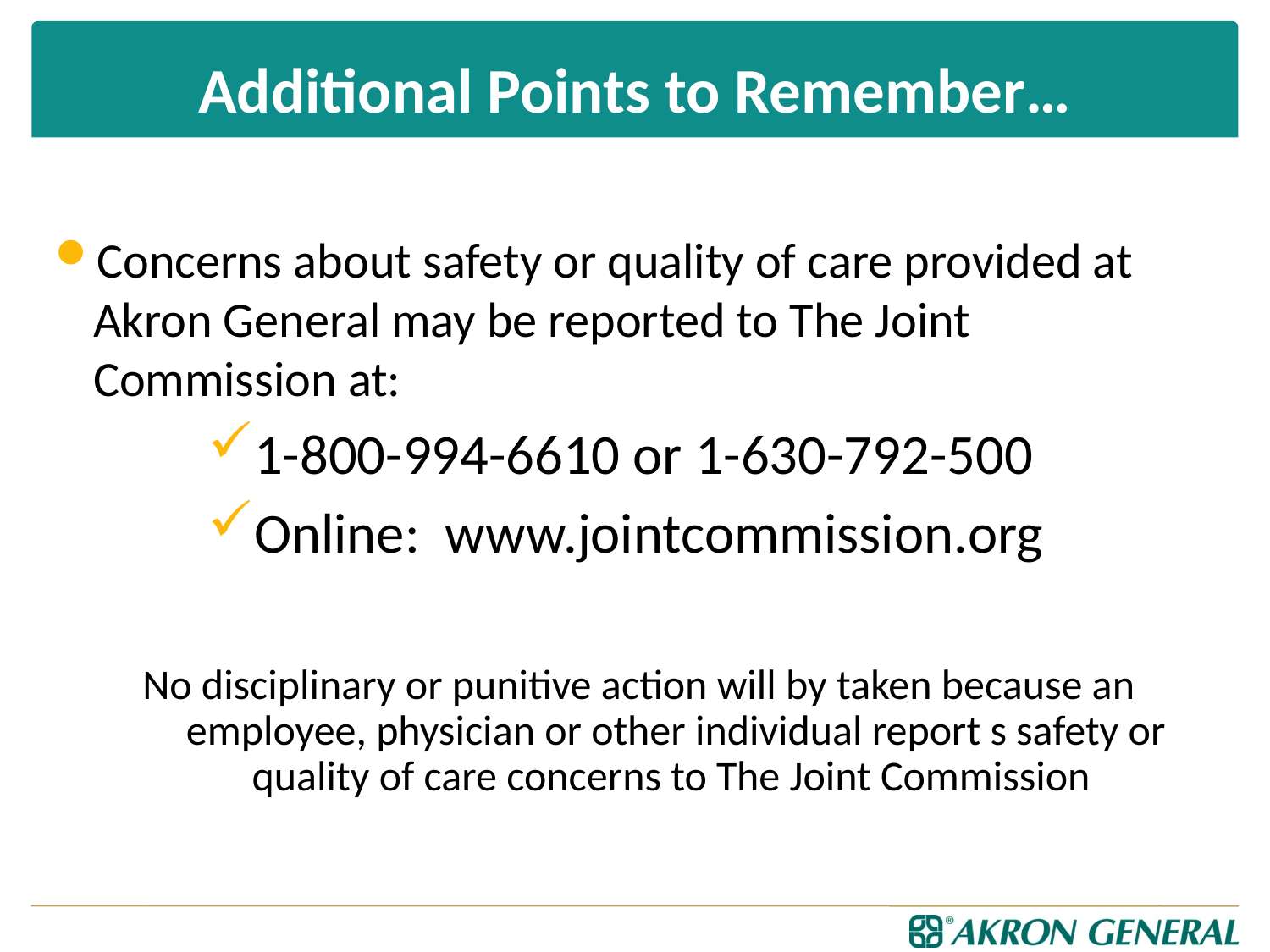

# Additional Points to Remember…
Concerns about safety or quality of care provided at Akron General may be reported to The Joint Commission at:
1-800-994-6610 or 1-630-792-500
Online:  www.jointcommission.org

No disciplinary or punitive action will by taken because an employee, physician or other individual report s safety or quality of care concerns to The Joint Commission